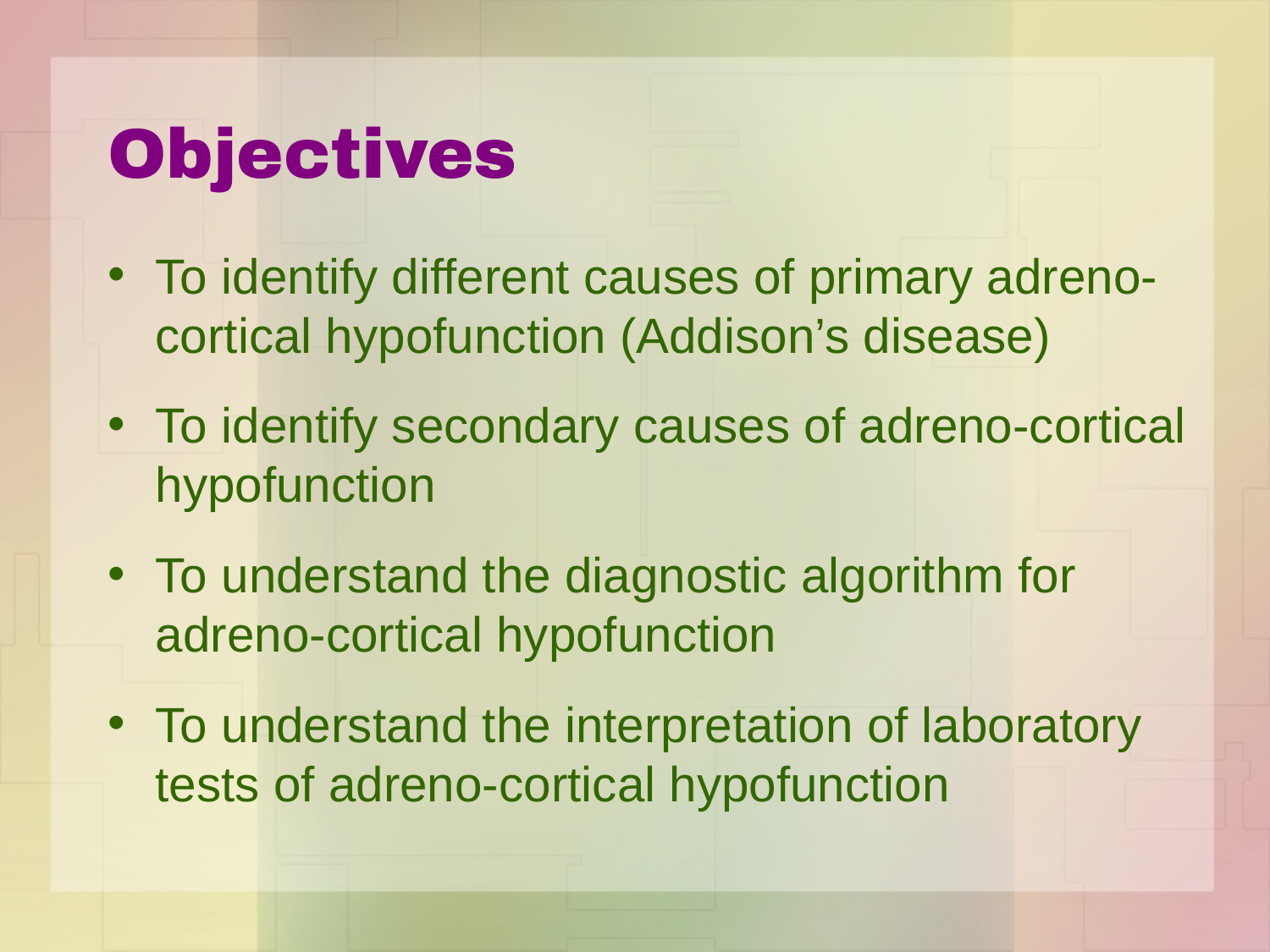

# Objectives
To identify different causes of primary adreno-cortical hypofunction (Addison’s disease)
To identify secondary causes of adreno-cortical hypofunction
To understand the diagnostic algorithm for adreno-cortical hypofunction
To understand the interpretation of laboratory tests of adreno-cortical hypofunction